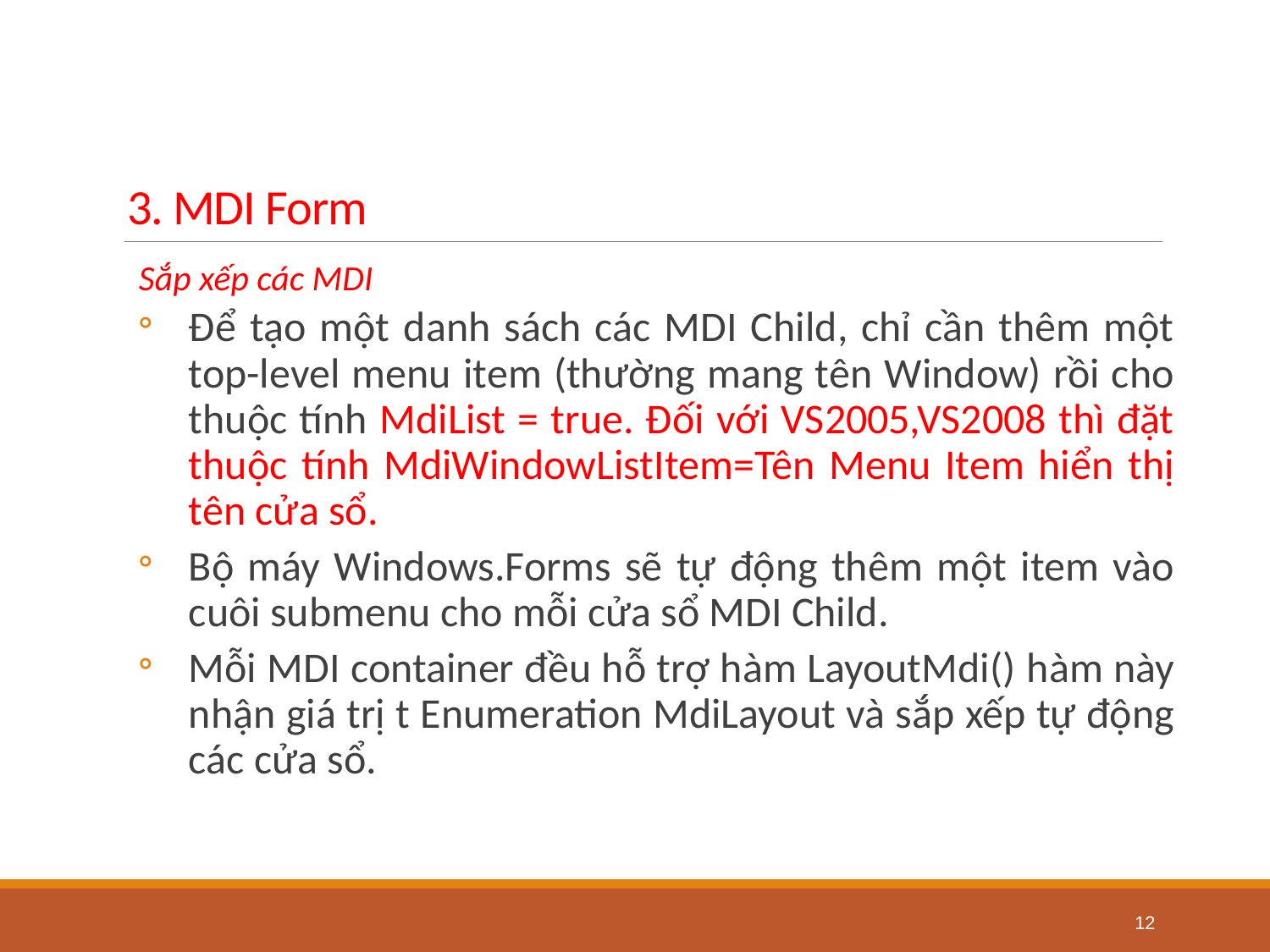

# 3. MDI Form
Sắp xếp các MDI
Để tạo một danh sách các MDI Child, chỉ cần thêm một top-level menu item (thường mang tên Window) rồi cho thuộc tính MdiList = true. Đối với VS2005,VS2008 thì đặt thuộc tính MdiWindowListItem=Tên Menu Item hiển thị tên cửa sổ.
Bộ máy Windows.Forms sẽ tự động thêm một item vào cuôi submenu cho mỗi cửa sổ MDI Child.
Mỗi MDI container đều hỗ trợ hàm LayoutMdi() hàm này nhận giá trị t Enumeration MdiLayout và sắp xếp tự động các cửa sổ.
12